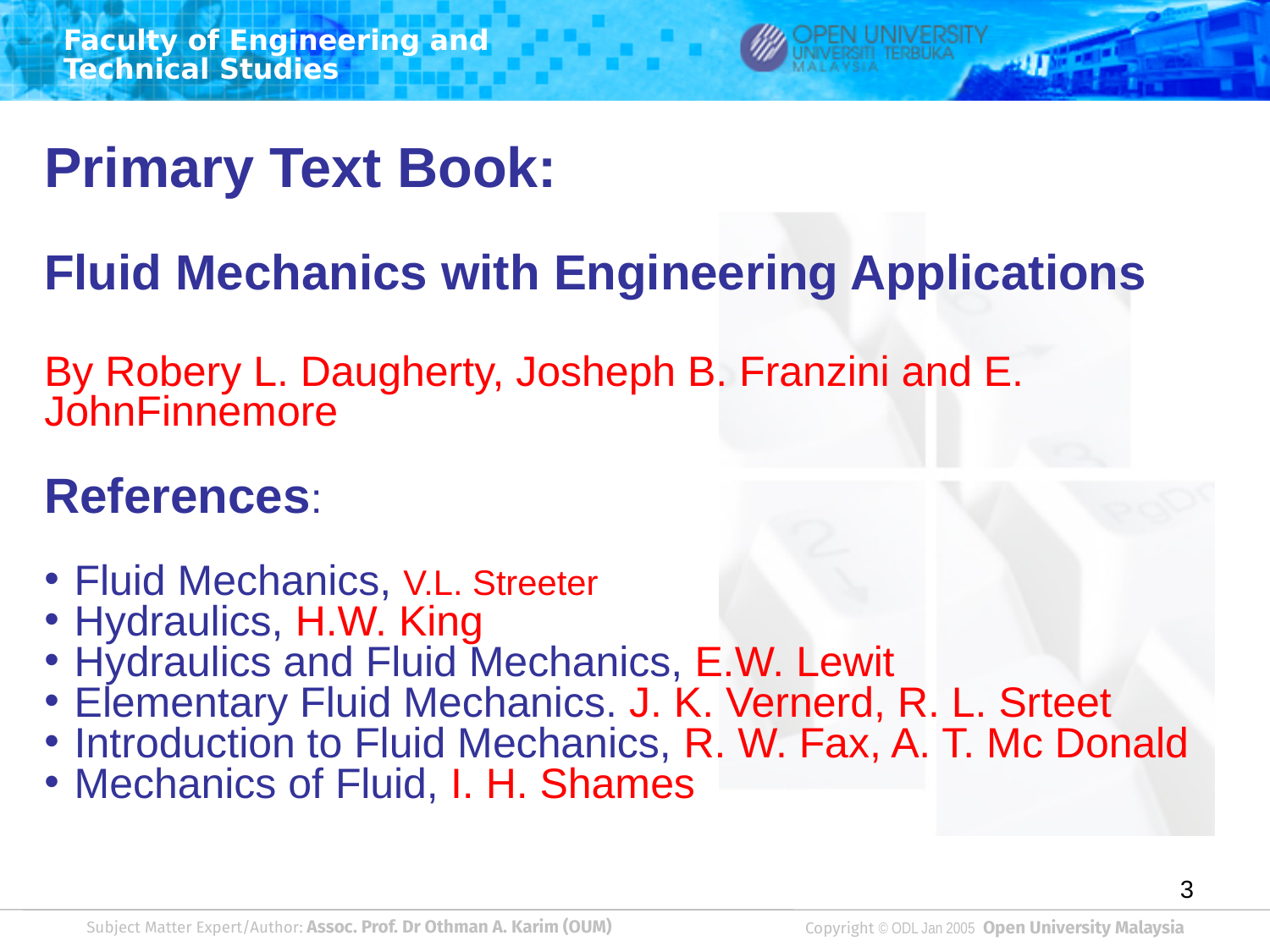

Primary Text Book:

Fluid Mechanics with Engineering Applications

By Robery L. Daugherty, Josheph B. Franzini and E. JohnFinnemore

References:

Fluid Mechanics, V.L. Streeter
Hydraulics, H.W. King
Hydraulics and Fluid Mechanics, E.W. Lewit
Elementary Fluid Mechanics. J. K. Vernerd, R. L. Srteet
Introduction to Fluid Mechanics, R. W. Fax, A. T. Mc Donald
Mechanics of Fluid, I. H. Shames
3
Copyright © ODL Jan 2005  Open University Malaysia